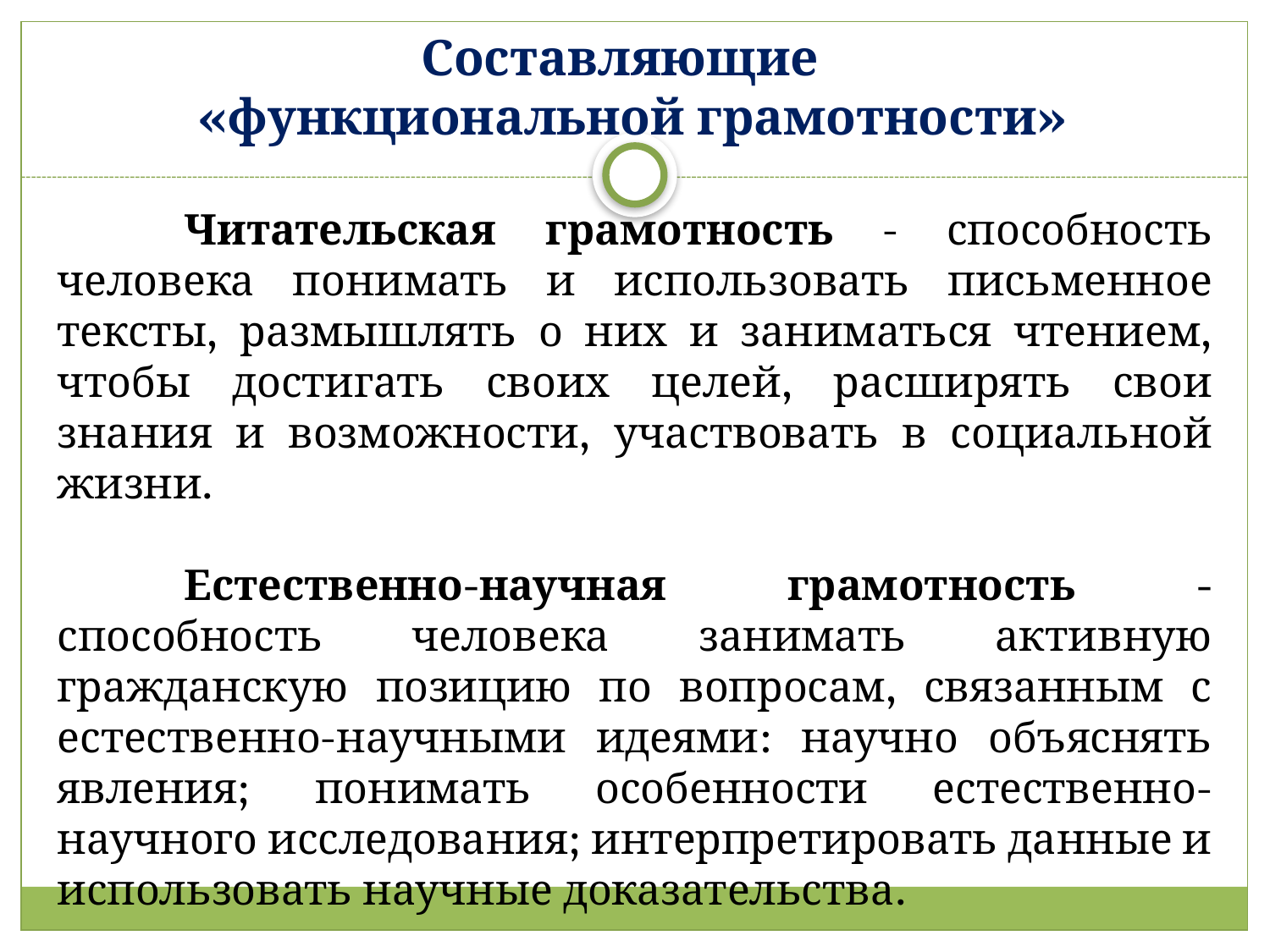

Составляющие
«функциональной грамотности»
	Читательская грамотность - способность человека понимать и использовать письменное тексты, размышлять о них и заниматься чтением, чтобы достигать своих целей, расширять свои знания и возможности, участвовать в социальной жизни.

	Естественно-научная грамотность - способность человека занимать активную гражданскую позицию по вопросам, связанным с естественно-научными идеями: научно объяснять явления; понимать особенности естественно-научного исследования; интерпретировать данные и использовать научные доказательства.